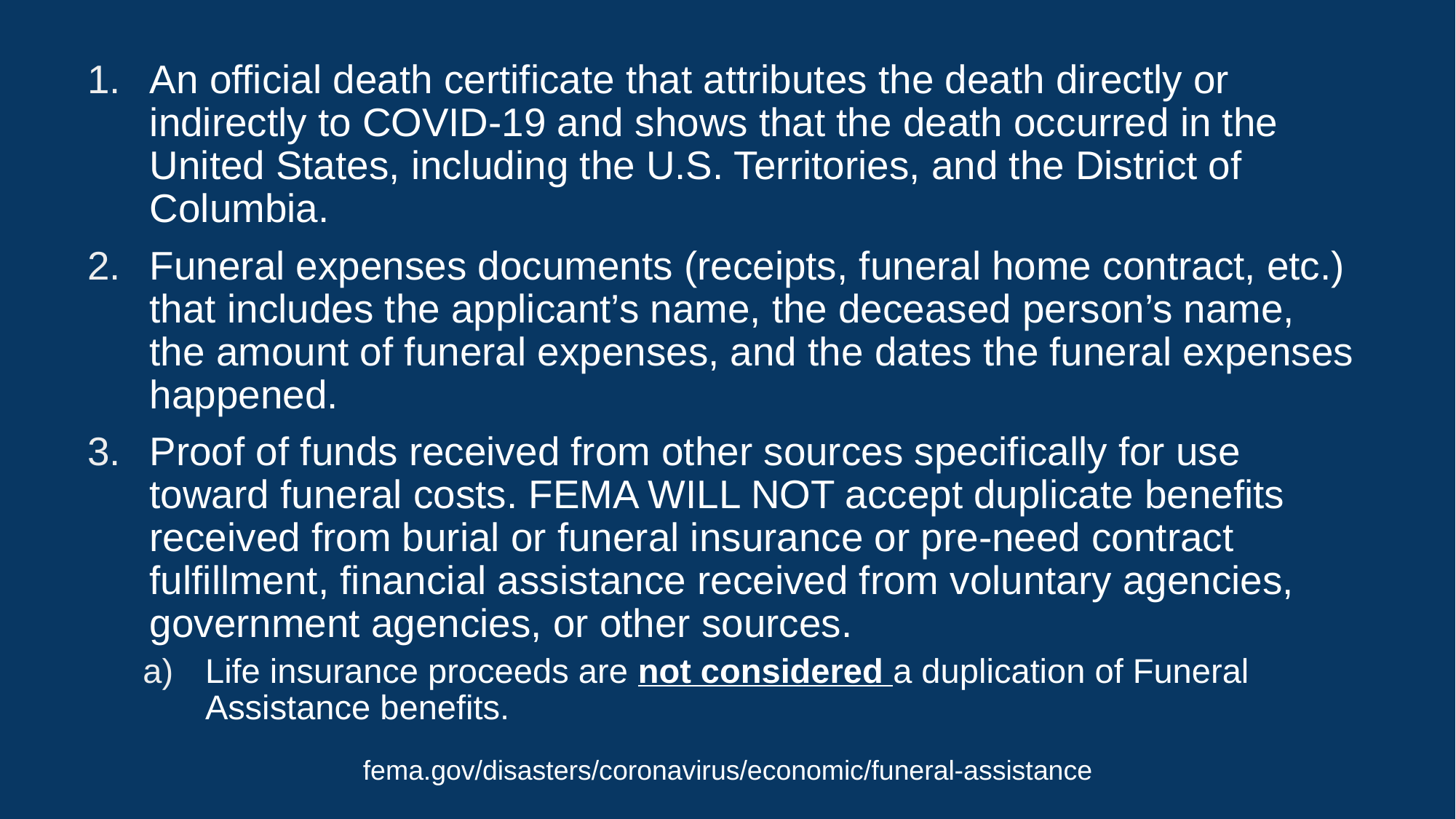

An official death certificate that attributes the death directly or indirectly to COVID-19 and shows that the death occurred in the United States, including the U.S. Territories, and the District of Columbia.
Funeral expenses documents (receipts, funeral home contract, etc.) that includes the applicant’s name, the deceased person’s name, the amount of funeral expenses, and the dates the funeral expenses happened.
Proof of funds received from other sources specifically for use toward funeral costs. FEMA WILL NOT accept duplicate benefits received from burial or funeral insurance or pre-need contract fulfillment, financial assistance received from voluntary agencies, government agencies, or other sources.
Life insurance proceeds are not considered a duplication of Funeral Assistance benefits.

fema.gov/disasters/coronavirus/economic/funeral-assistance